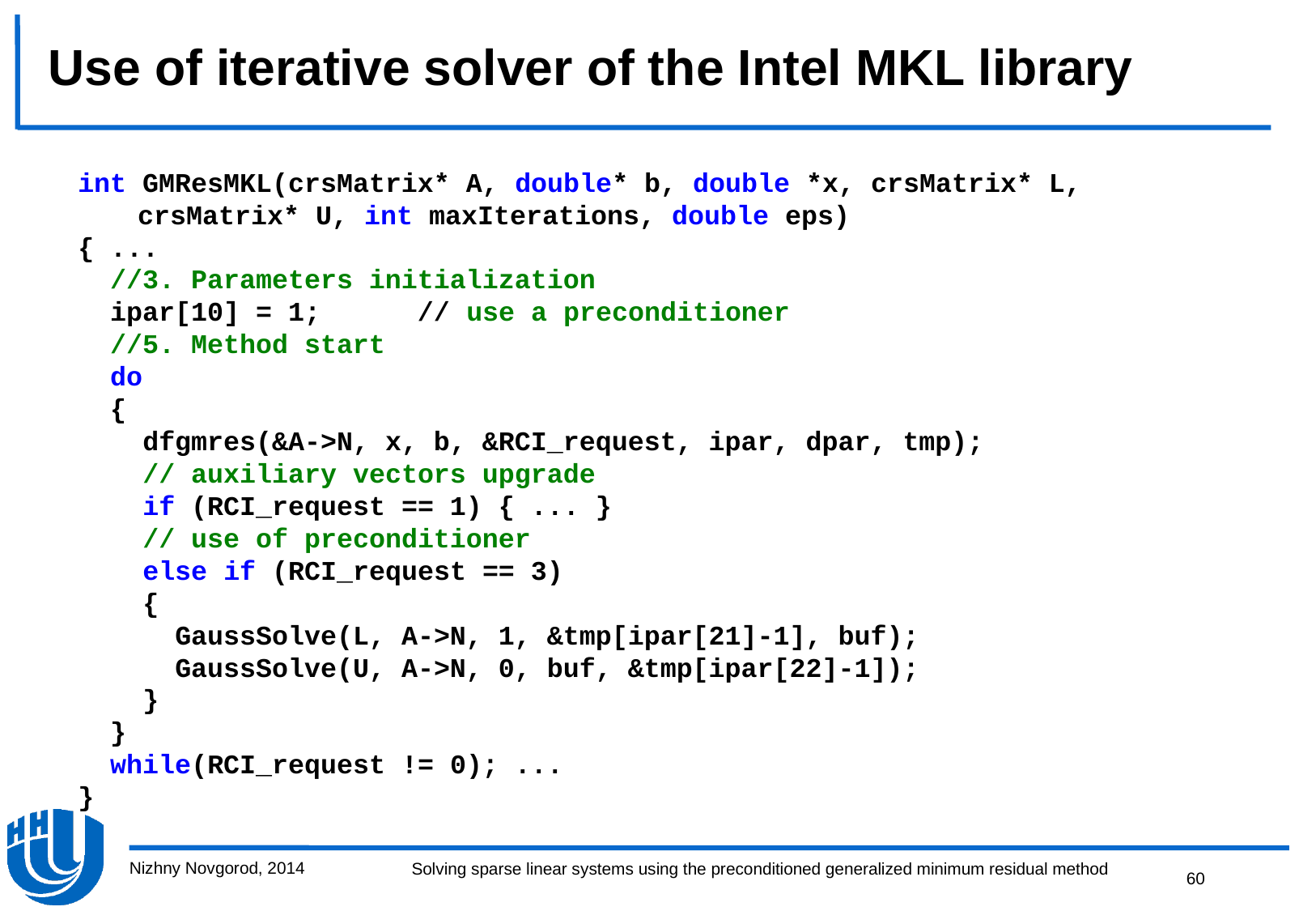

# Use of iterative solver of the Intel MKL library
int GMResMKL(crsMatrix* A, double* b, double *x, crsMatrix* L, crsMatrix* U, int maxIterations, double eps)
{ ...
  //3. Parameters initialization
  ipar[10] = 1;      // use a preconditioner
  //5. Method start
  do
  {
    dfgmres(&A->N, x, b, &RCI_request, ipar, dpar, tmp);
    // auxiliary vectors upgrade
    if (RCI_request == 1) { ... }
    // use of preconditioner
    else if (RCI_request == 3)
    {
      GaussSolve(L, A->N, 1, &tmp[ipar[21]-1], buf);
      GaussSolve(U, A->N, 0, buf, &tmp[ipar[22]-1]);
    }
  }
  while(RCI_request != 0); ...
}

Nizhny Novgorod, 2014
60
Solving sparse linear systems using the preconditioned generalized minimum residual method